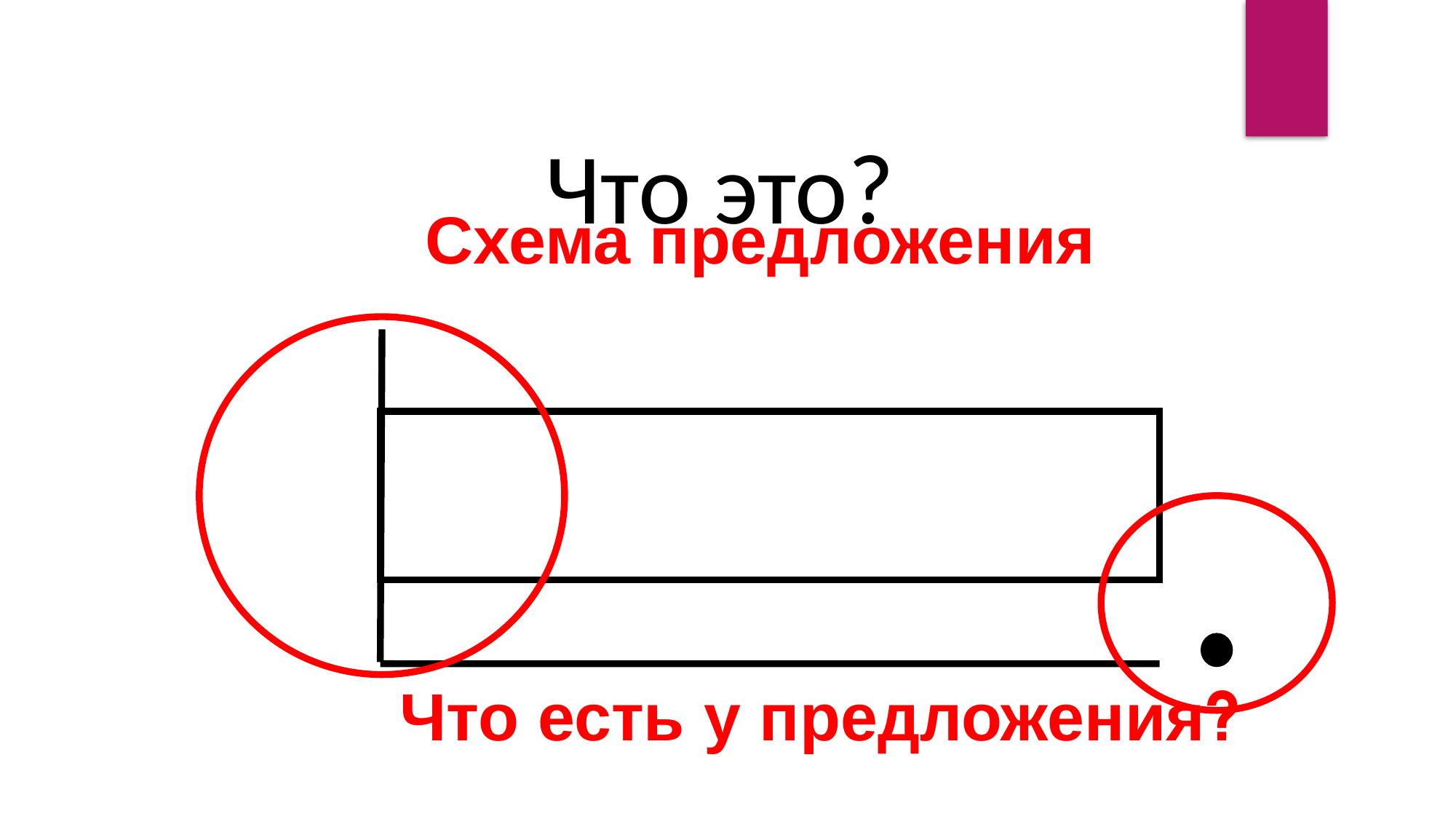

Что это?
Схема предложения

Что есть у предложения?